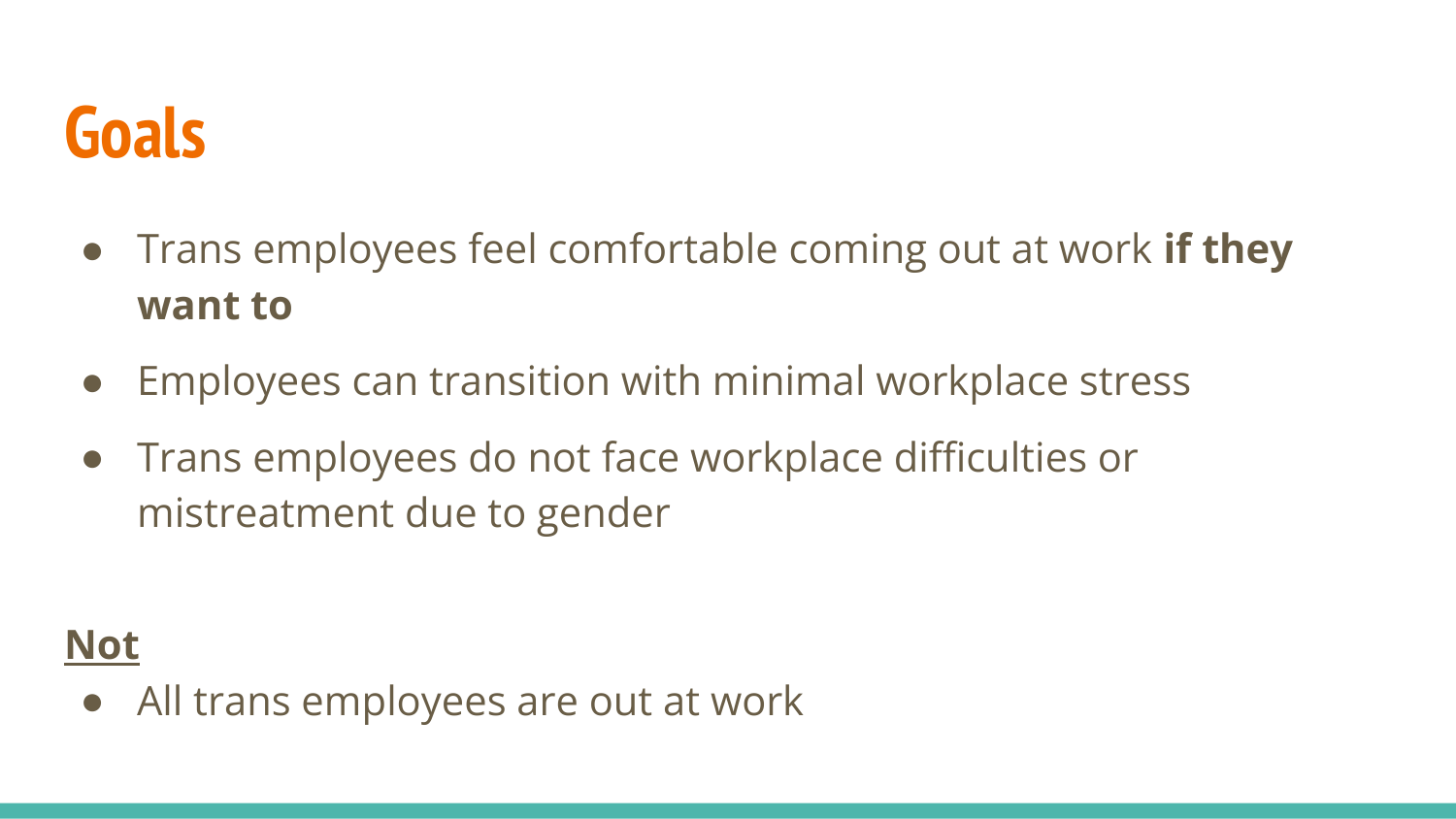

# Goals
Trans employees feel comfortable coming out at work if they want to
Employees can transition with minimal workplace stress
Trans employees do not face workplace difficulties or mistreatment due to gender

Not
All trans employees are out at work